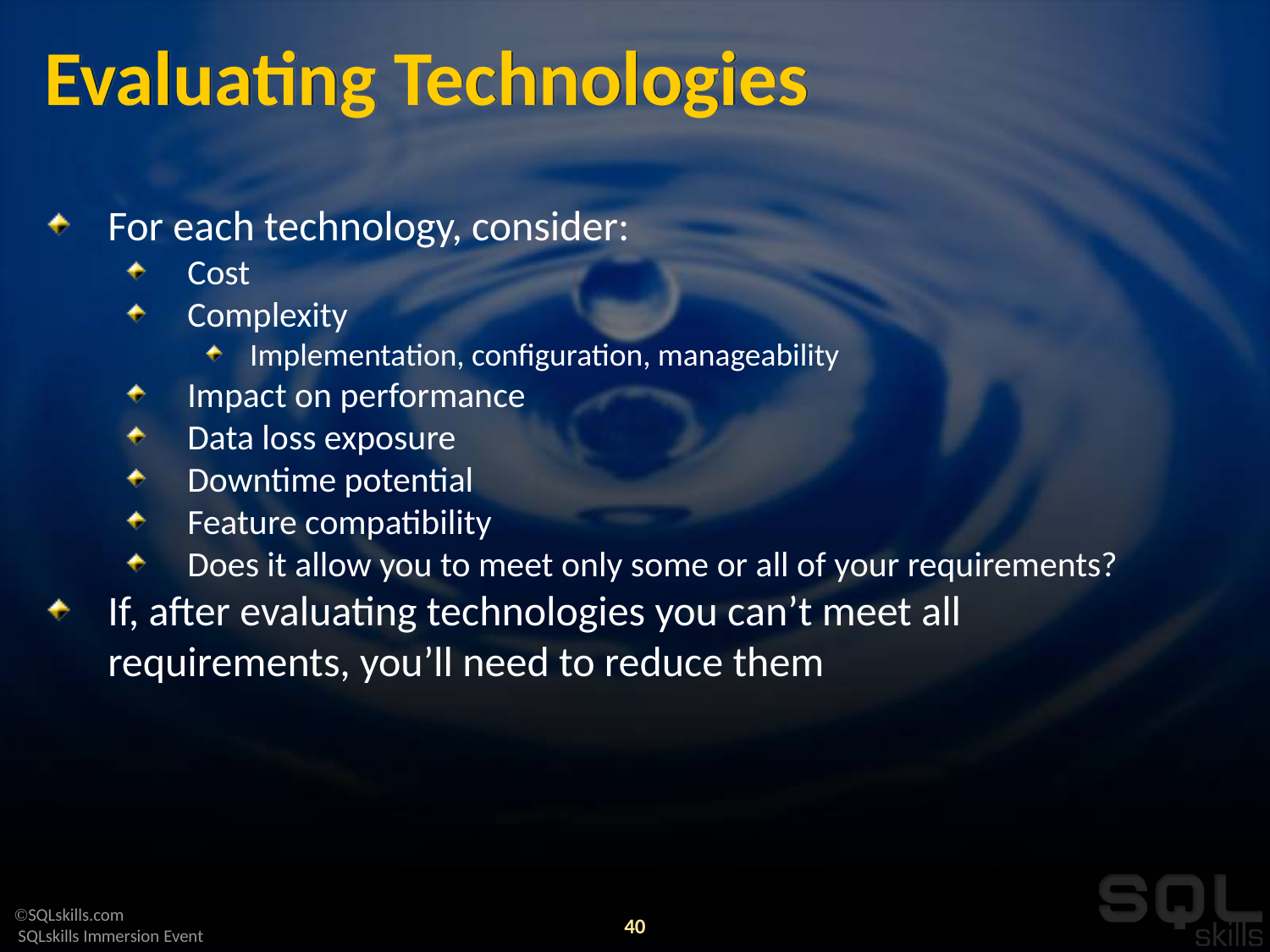

# Evaluating Technologies
For each technology, consider:
Cost
Complexity
Implementation, configuration, manageability
Impact on performance
Data loss exposure
Downtime potential
Feature compatibility
Does it allow you to meet only some or all of your requirements?
If, after evaluating technologies you can’t meet all requirements, you’ll need to reduce them
40